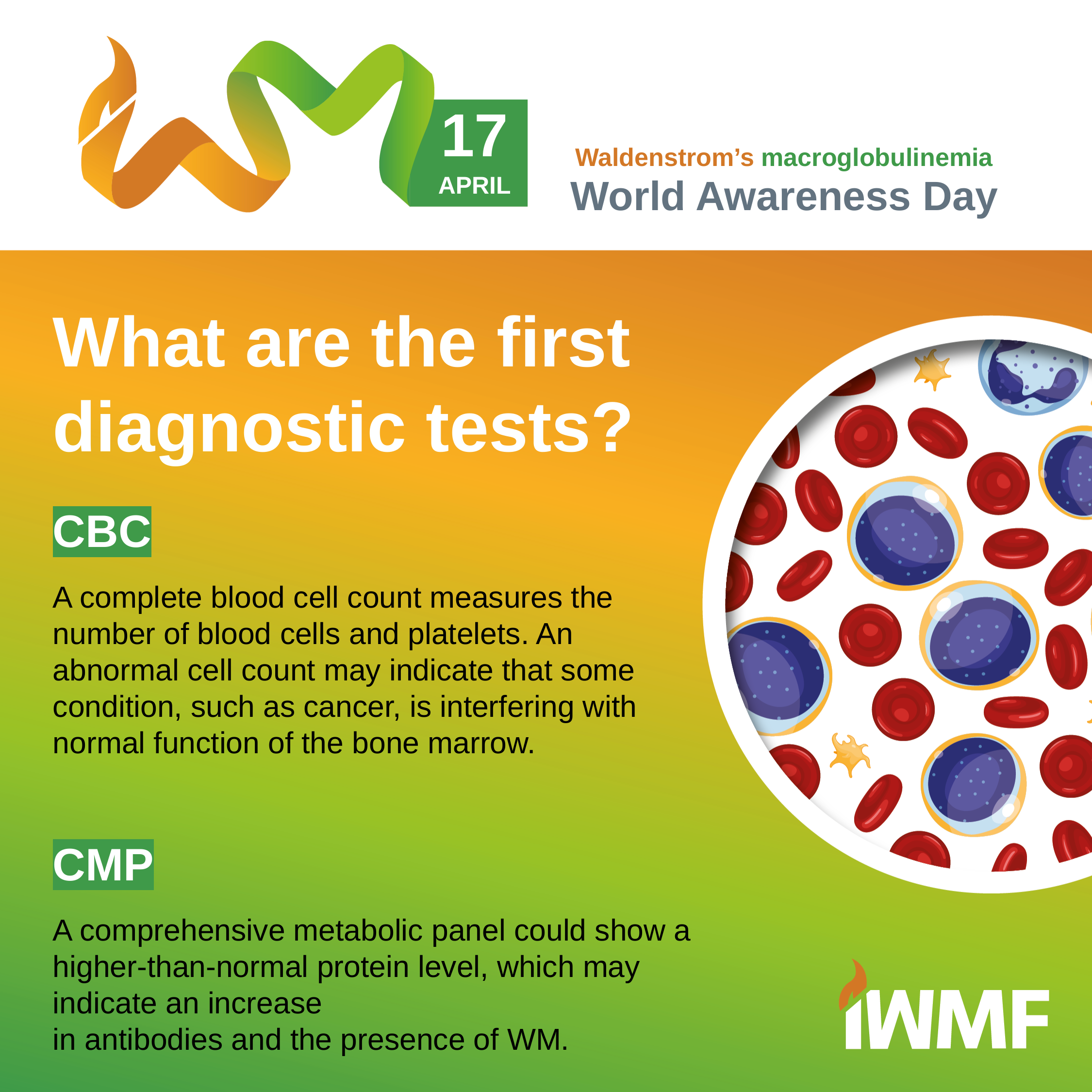

17
APRIL
Waldenstrom’s macroglobulinemia
World Awareness Day
What are the first diagnostic tests?
CBC
A complete blood cell count measures the number of blood cells and platelets. An abnormal cell count may indicate that some condition, such as cancer, is interfering with normal function of the bone marrow.

CMP
A comprehensive metabolic panel could show a higher-than-normal protein level, which may indicate an increase
in antibodies and the presence of WM.